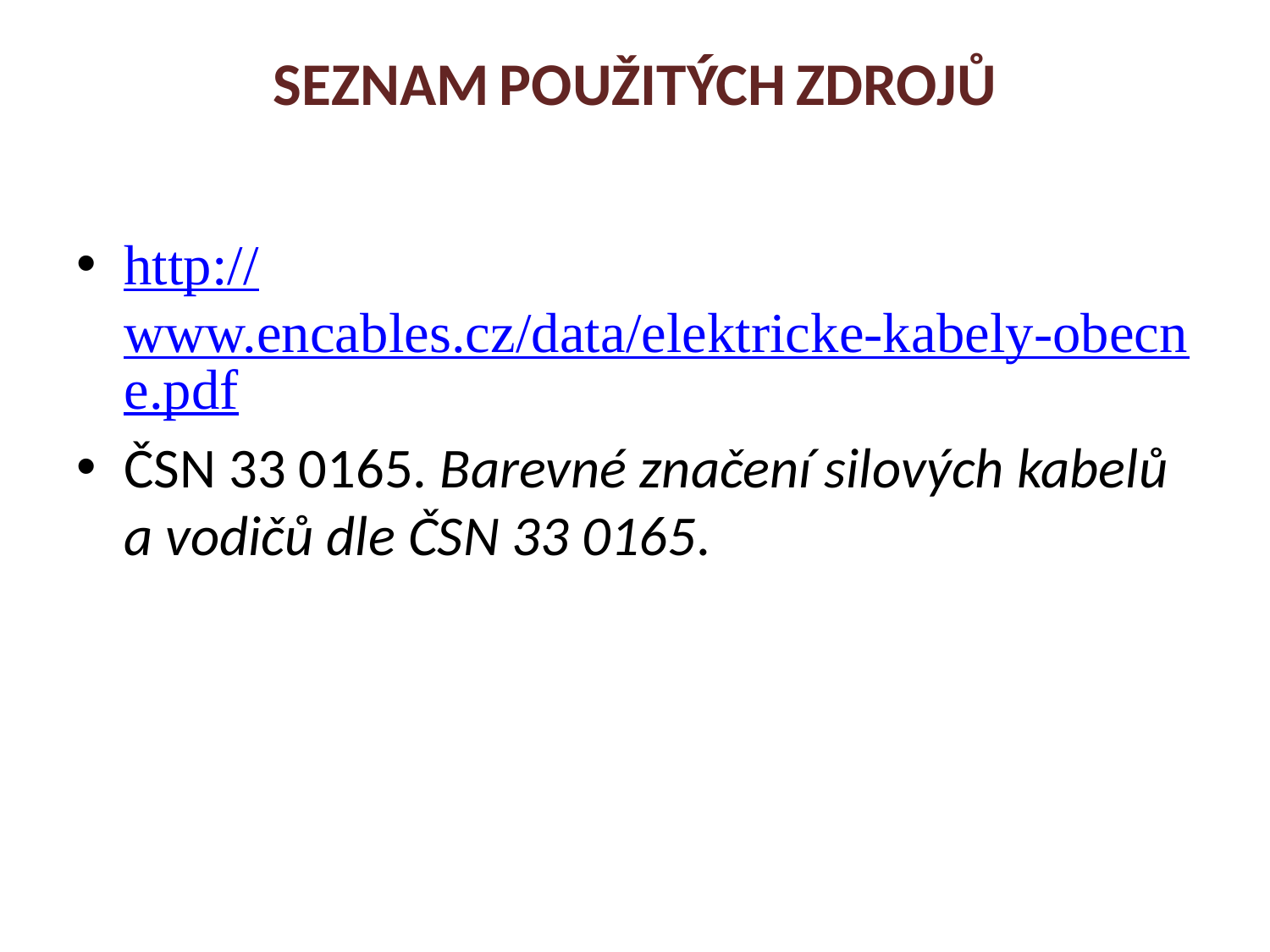

# SEZNAM POUŽITÝCH ZDROJŮ
http://www.encables.cz/data/elektricke-kabely-obecne.pdf
ČSN 33 0165. Barevné značení silových kabelů a vodičů dle ČSN 33 0165.